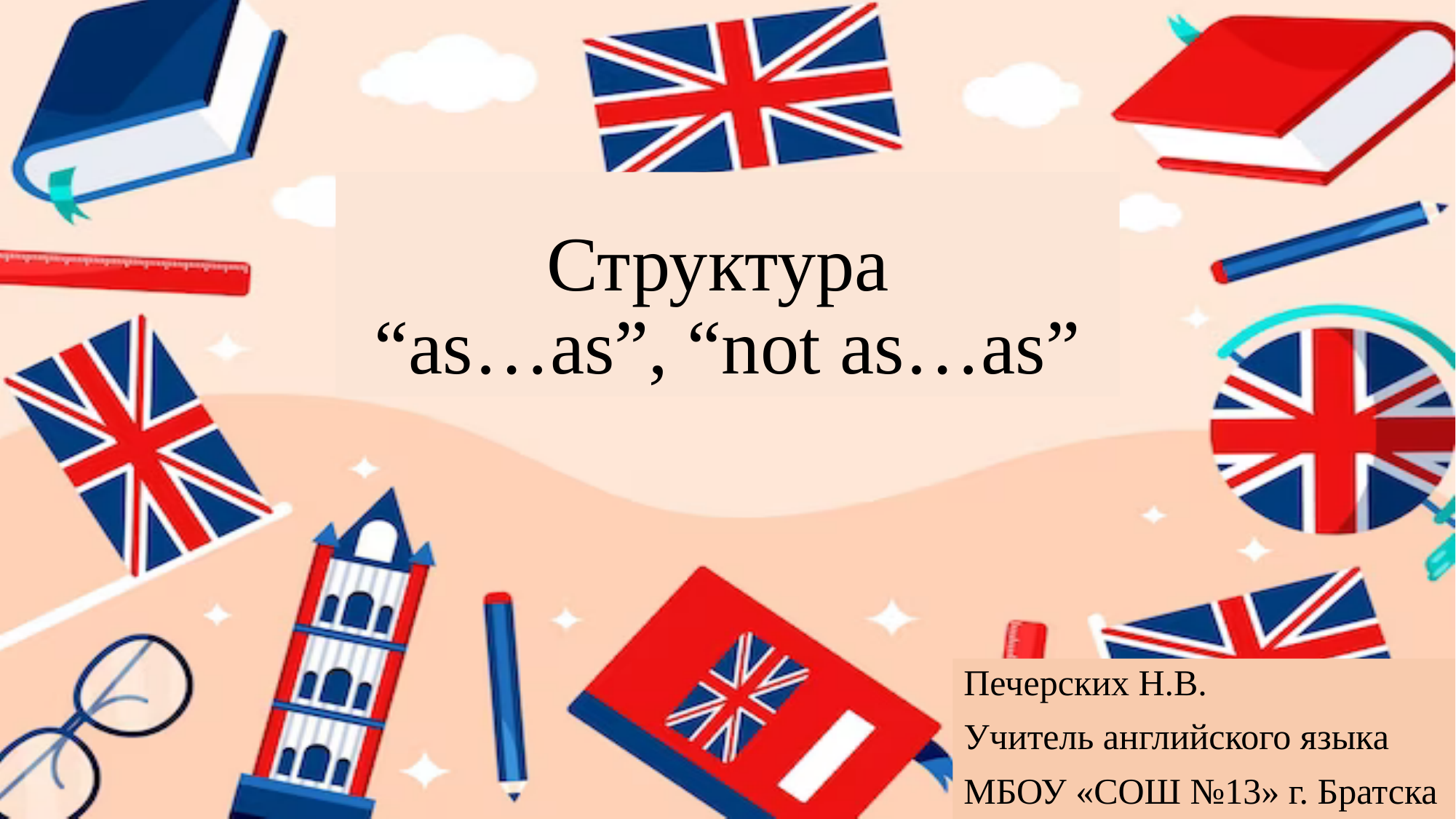

# Структура “as…as”, “not as…as”
Печерских Н.В.
Учитель английского языка
МБОУ «СОШ №13» г. Братска